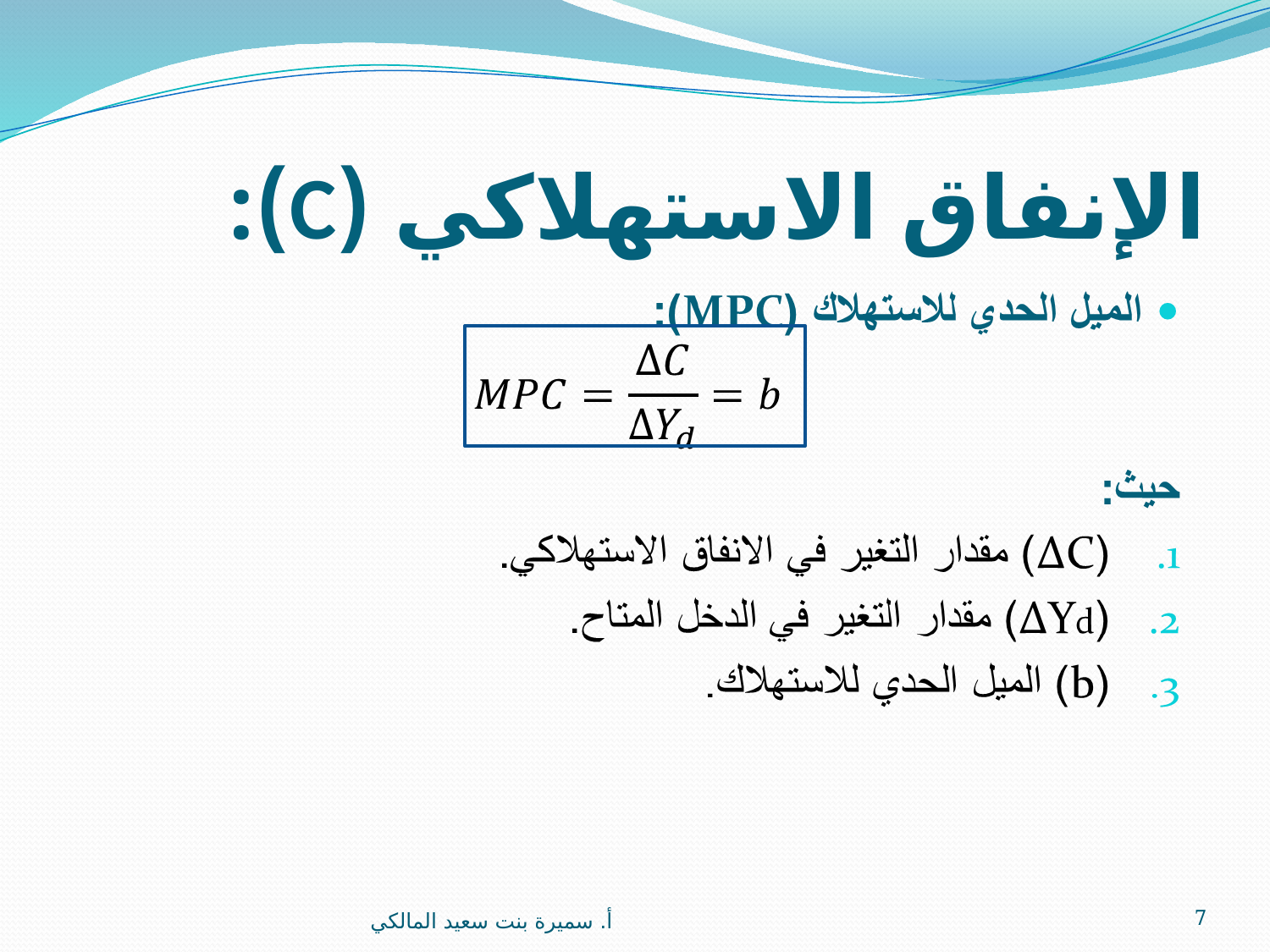

# الإنفاق الاستهلاكي (C):

أ. سميرة بنت سعيد المالكي
7